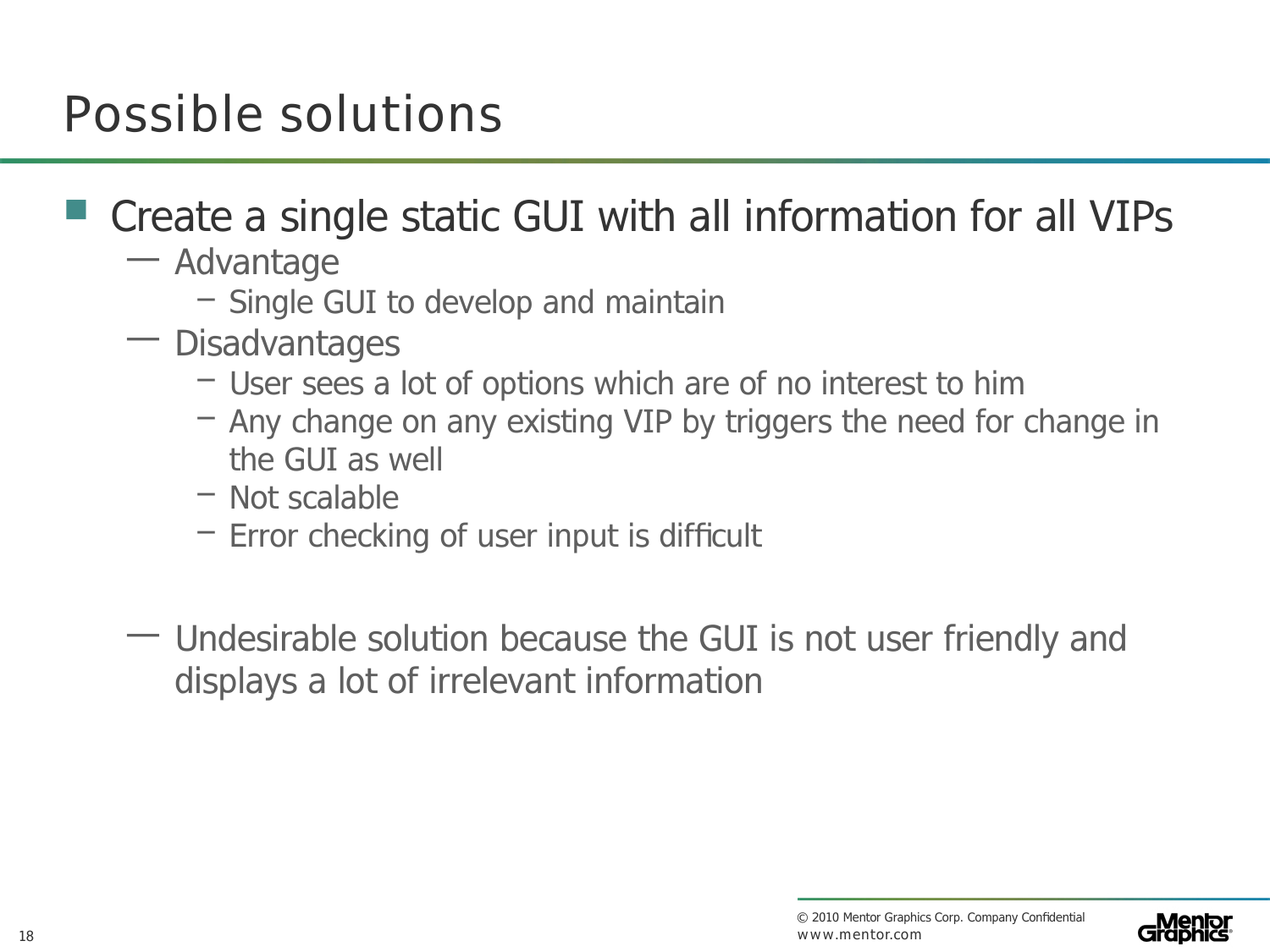

# Possible solutions
Create a single static GUI with all information for all VIPs
Advantage
Single GUI to develop and maintain
Disadvantages
User sees a lot of options which are of no interest to him
Any change on any existing VIP by triggers the need for change in the GUI as well
Not scalable
Error checking of user input is difficult

Undesirable solution because the GUI is not user friendly and displays a lot of irrelevant information

18